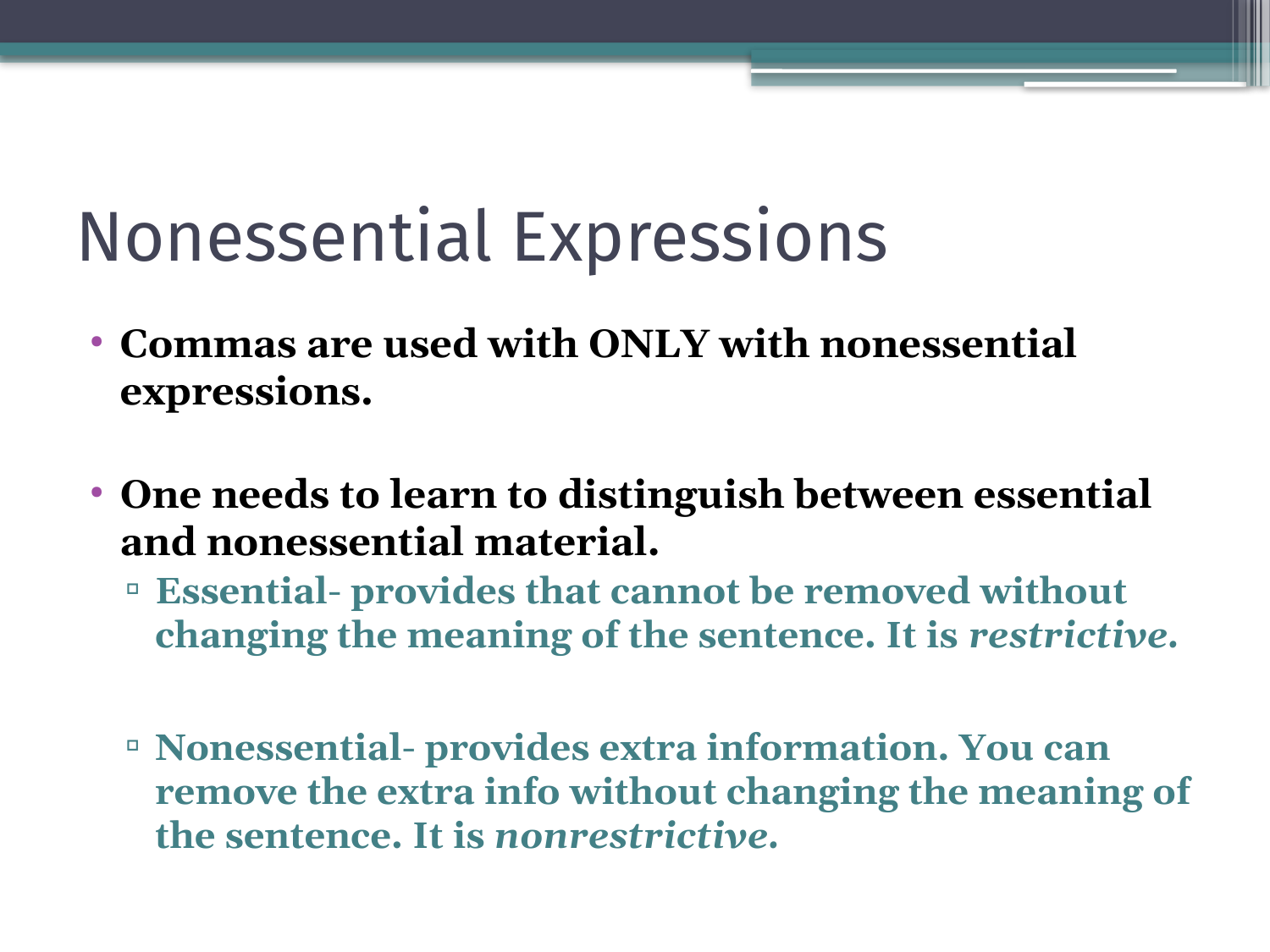

# Nonessential Expressions
Commas are used with ONLY with nonessential expressions.

One needs to learn to distinguish between essential and nonessential material.
Essential- provides that cannot be removed without changing the meaning of the sentence. It is restrictive.

Nonessential- provides extra information. You can remove the extra info without changing the meaning of the sentence. It is nonrestrictive.